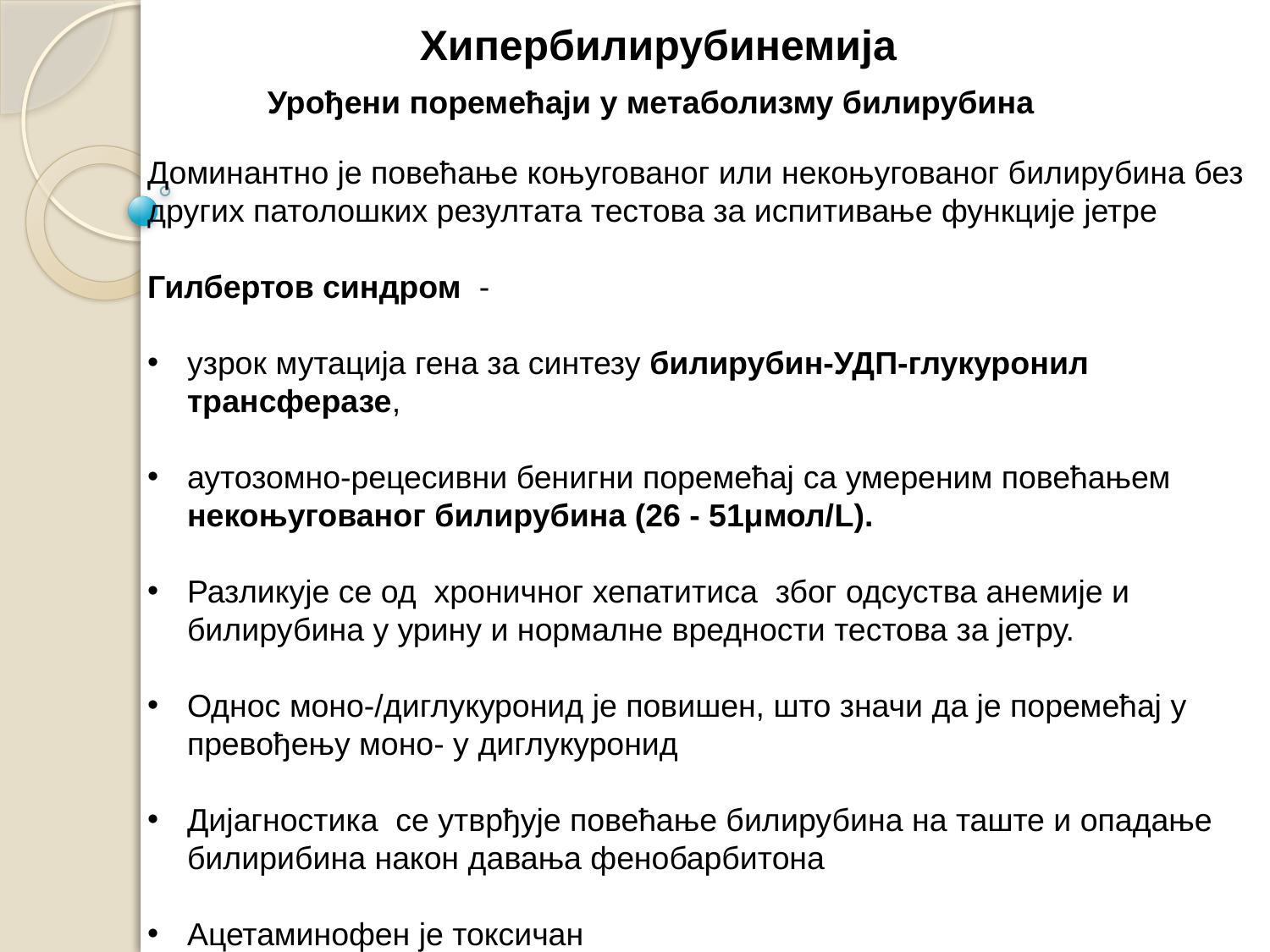

Хипербилирубинемија
Урођени поремећаји у метаболизму билирубина
Доминантно је повећање коњугованог или некоњугованог билирубина без других патолошких резултата тестова за испитивање функције јетре

Гилбертов синдром  -

узрок мутација гена за синтезу билирубин-УДП-глукуронил трансферазе,

аутозомно-рецесивни бенигни поремећај са умереним повећањем некоњугованог билирубина (26 - 51μмол/L).

Разликује се од  хроничног хепатитиса  због одсуства анемије и билирубина у урину и нормалне вредности тестова за јетру.

Однос моно-/диглукуронид је повишен, што значи да је поремећај у превођењу моно- у диглукуронид

Дијагностика  се утврђује повећање билирубина на таште и опадање билирибина након давања фенобарбитона

Ацетаминофен је токсичан